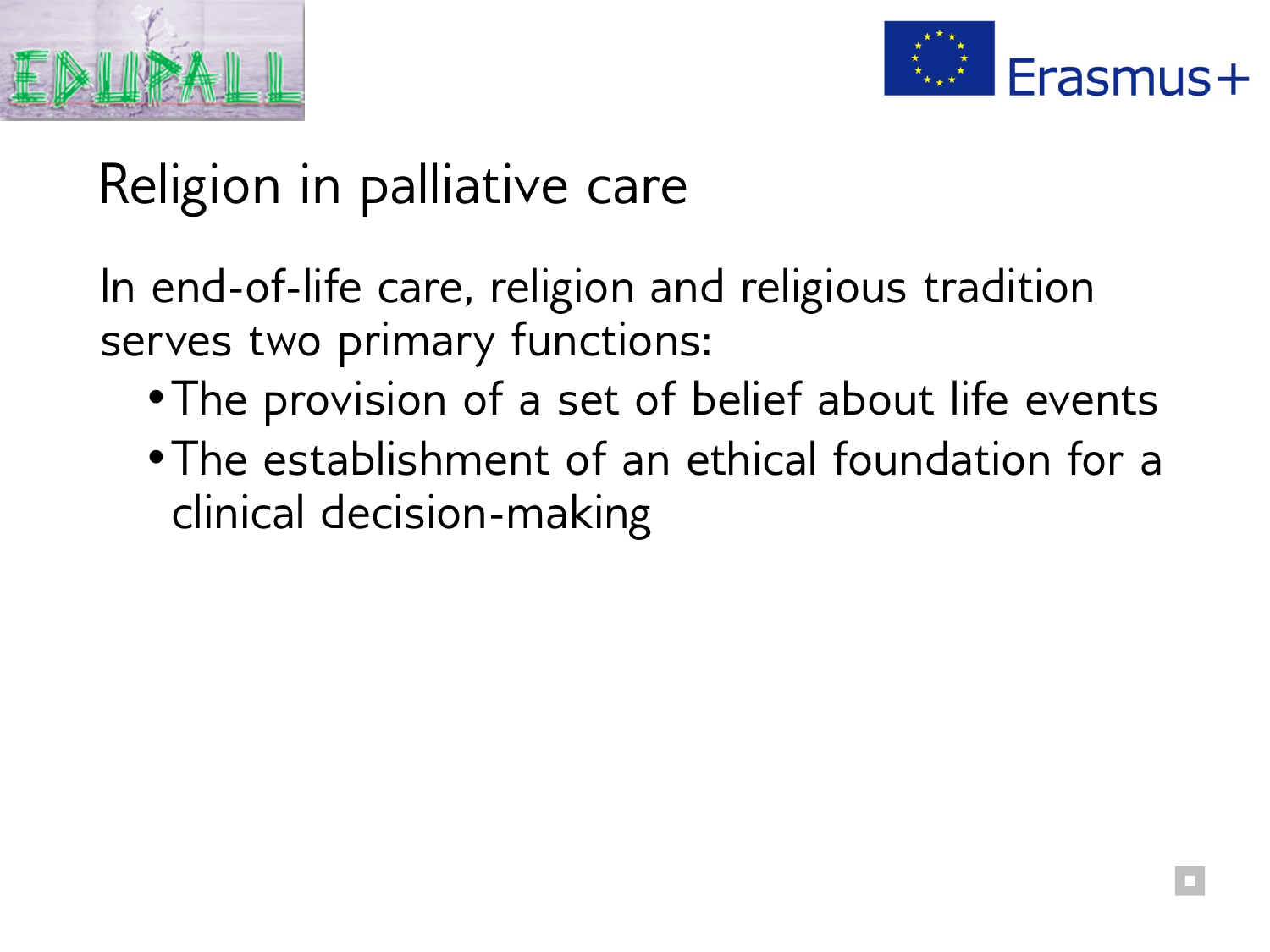

# Religion in palliative care
In end-of-life care, religion and religious tradition serves two primary functions:
The provision of a set of belief about life events
The establishment of an ethical foundation for a clinical decision-making